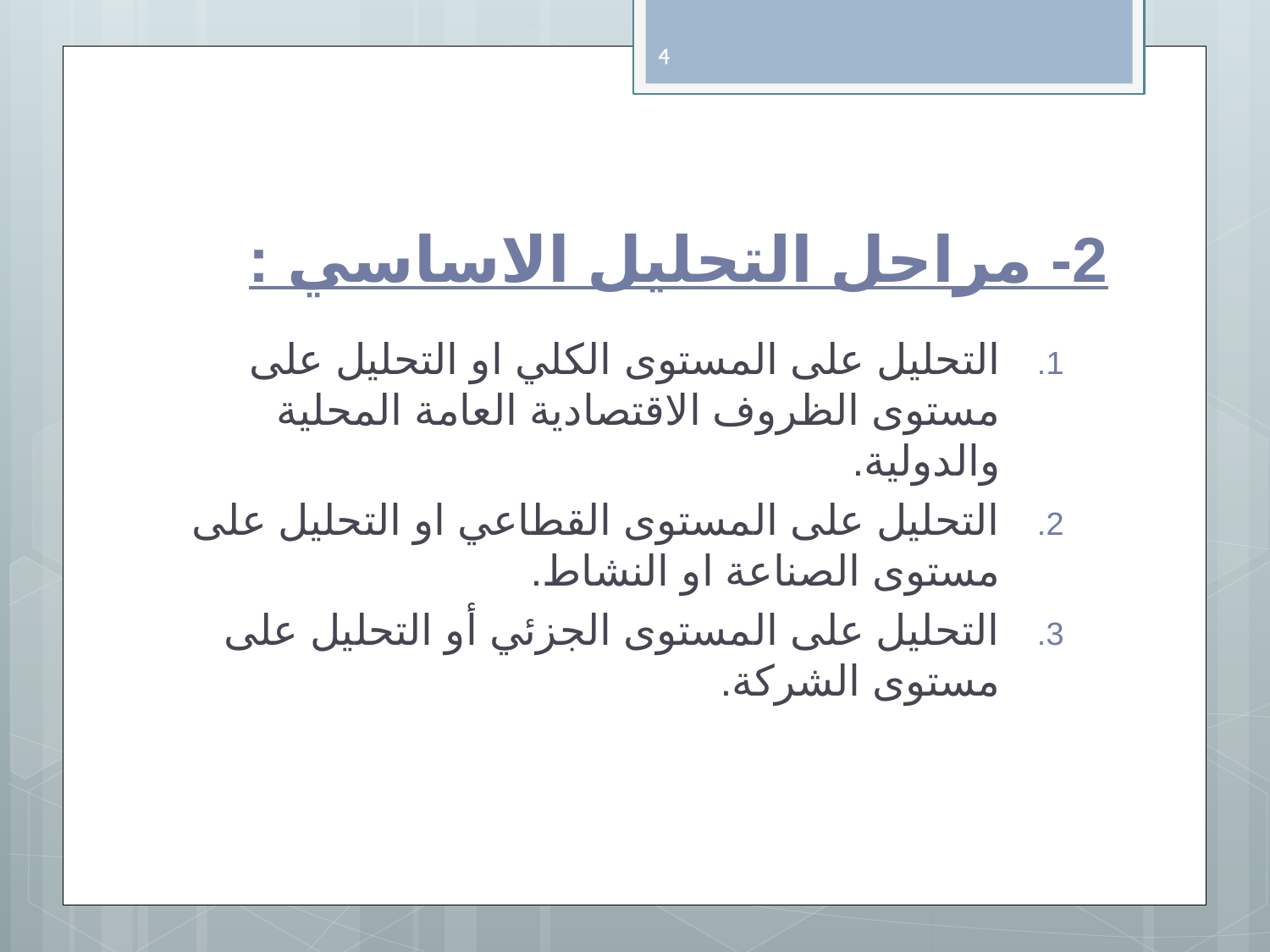

4
# 2- مراحل التحليل الاساسي :
التحليل على المستوى الكلي او التحليل على مستوى الظروف الاقتصادية العامة المحلية والدولية.
التحليل على المستوى القطاعي او التحليل على مستوى الصناعة او النشاط.
التحليل على المستوى الجزئي أو التحليل على مستوى الشركة.